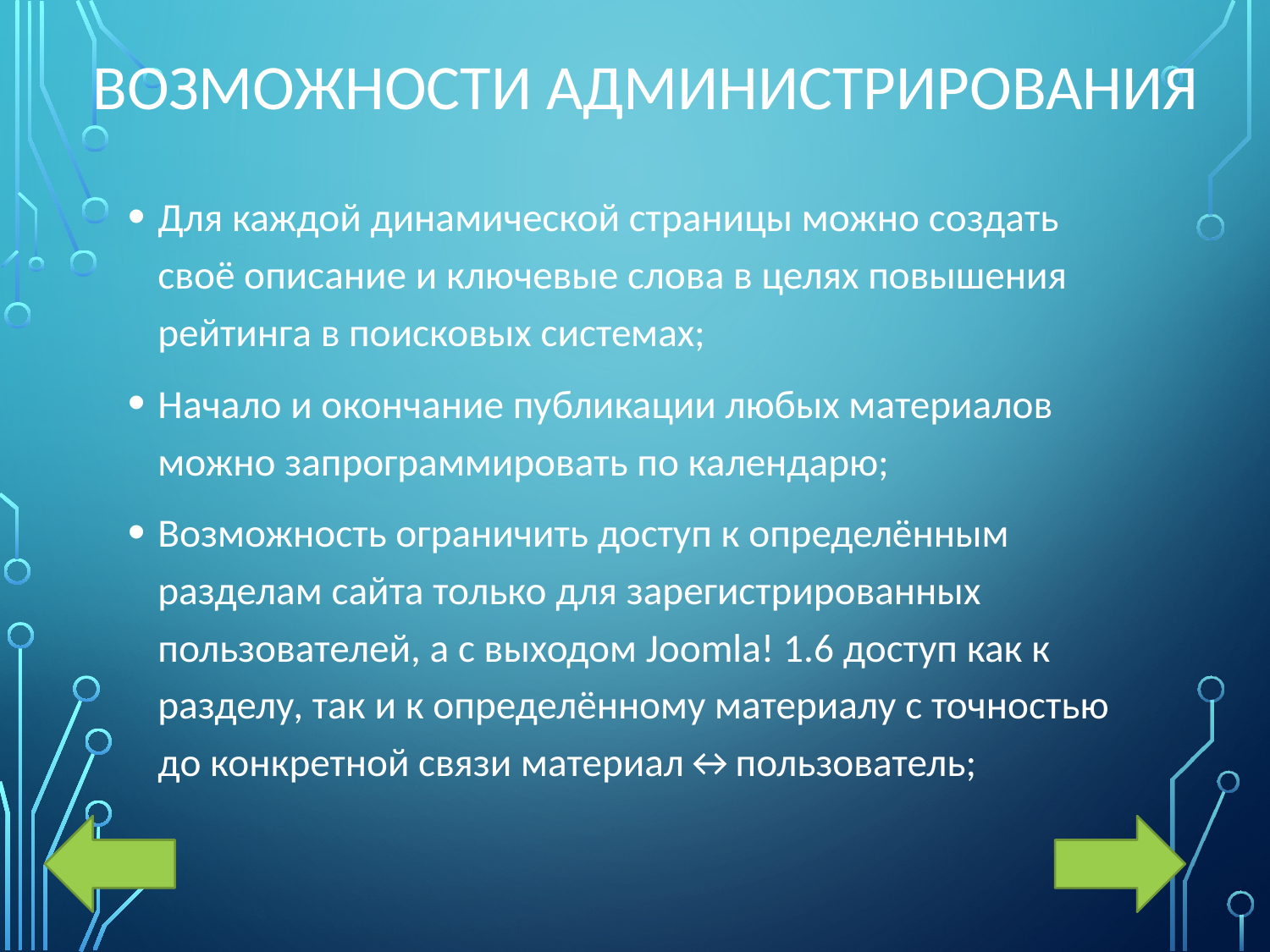

# Возможности администрирования
Для каждой динамической страницы можно создать своё описание и ключевые слова в целях повышения рейтинга в поисковых системах;
Начало и окончание публикации любых материалов можно запрограммировать по календарю;
Возможность ограничить доступ к определённым разделам сайта только для зарегистрированных пользователей, а с выходом Joomla! 1.6 доступ как к разделу, так и к определённому материалу с точностью до конкретной связи материал↔пользователь;